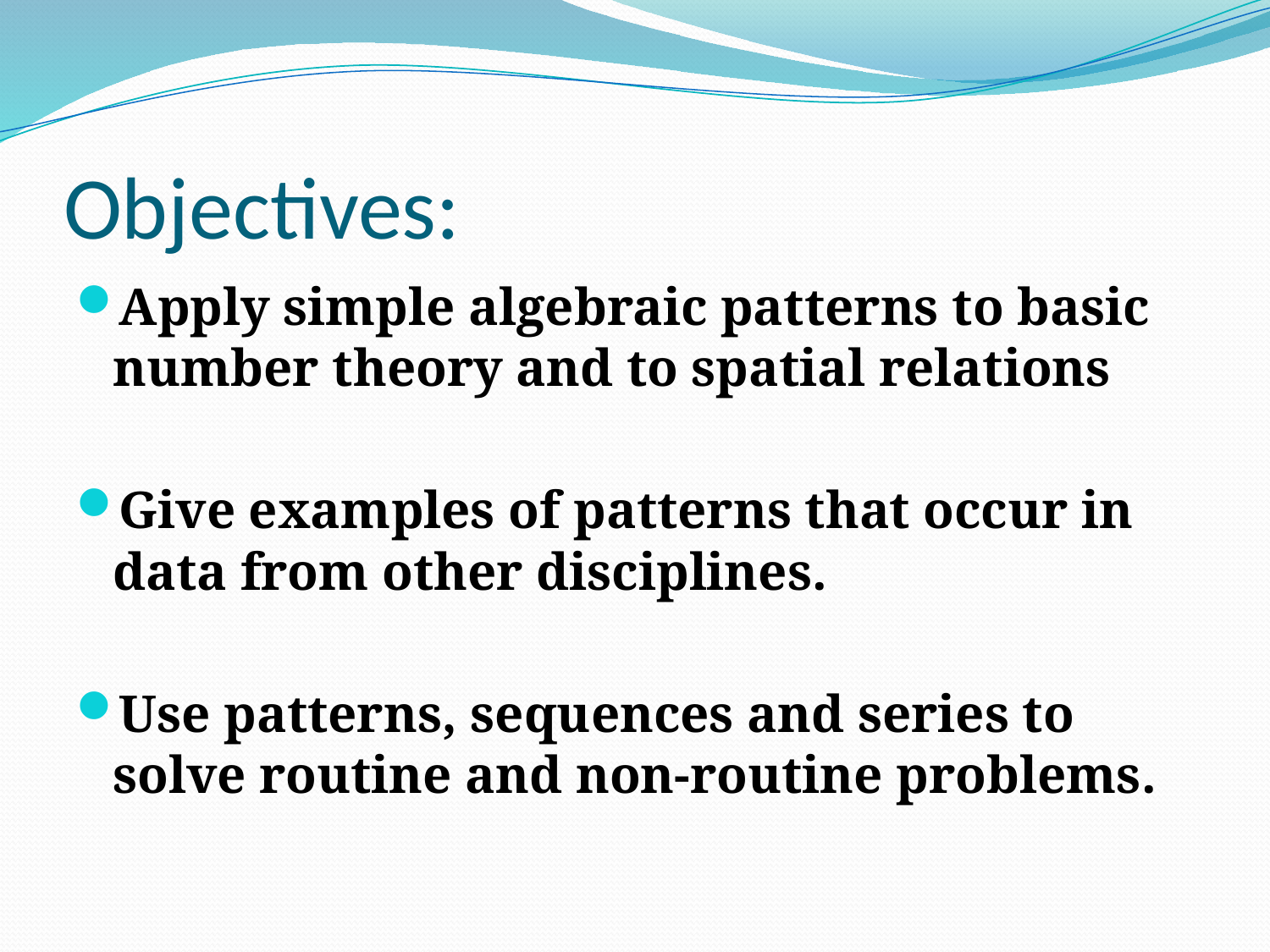

# Objectives:
Apply simple algebraic patterns to basic number theory and to spatial relations

Give examples of patterns that occur in data from other disciplines.

Use patterns, sequences and series to solve routine and non-routine problems.